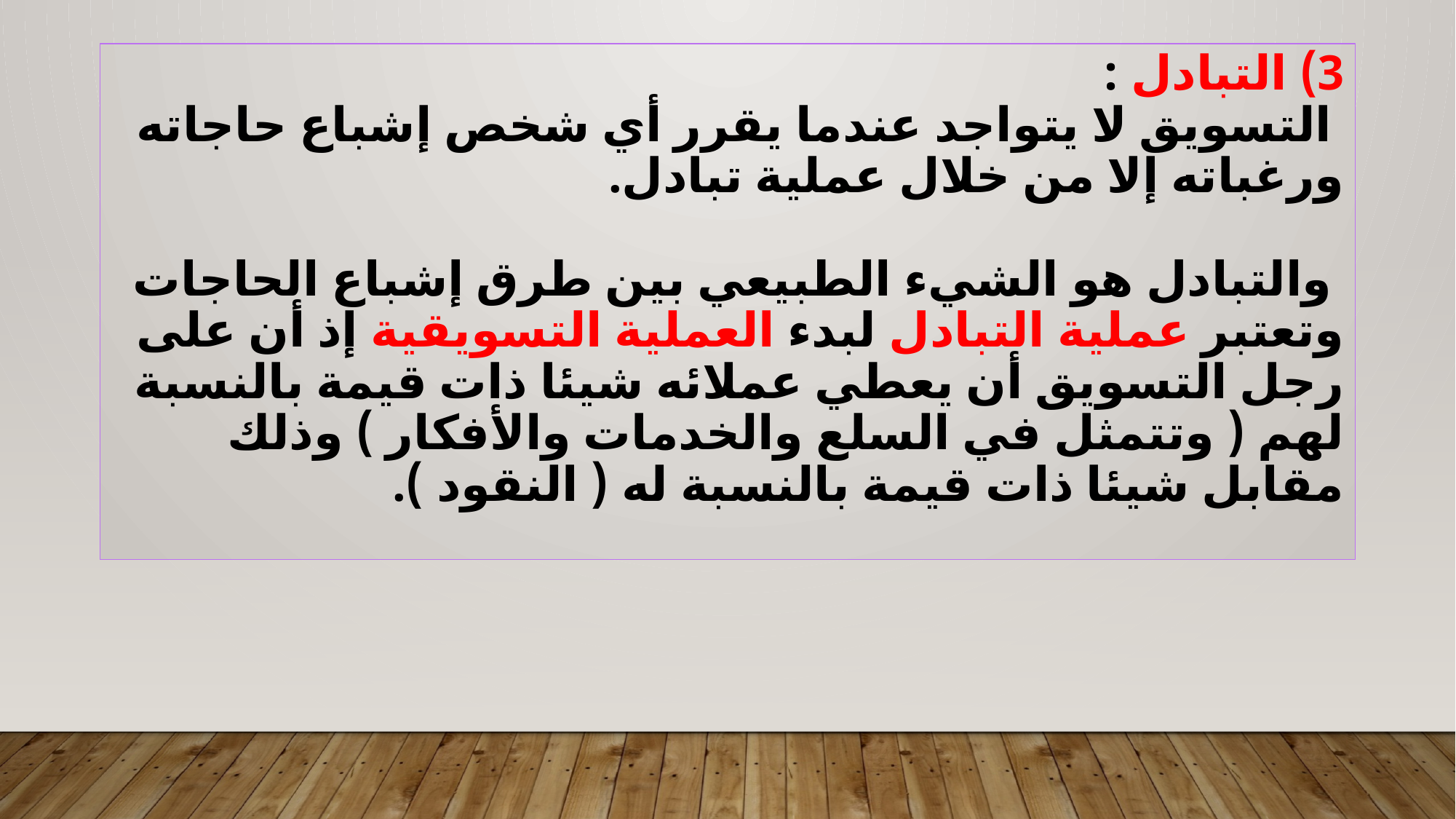

# 3) التبادل : التسويق لا يتواجد عندما يقرر أي شخص إشباع حاجاته ورغباته إلا من خلال عملية تبادل.   والتبادل هو الشيء الطبيعي بين طرق إشباع الحاجات وتعتبر عملية التبادل لبدء العملية التسويقية إذ أن على رجل التسويق أن يعطي عملائه شيئا ذات قيمة بالنسبة لهم ( وتتمثل في السلع والخدمات والأفكار ) وذلك مقابل شيئا ذات قيمة بالنسبة له ( النقود ).